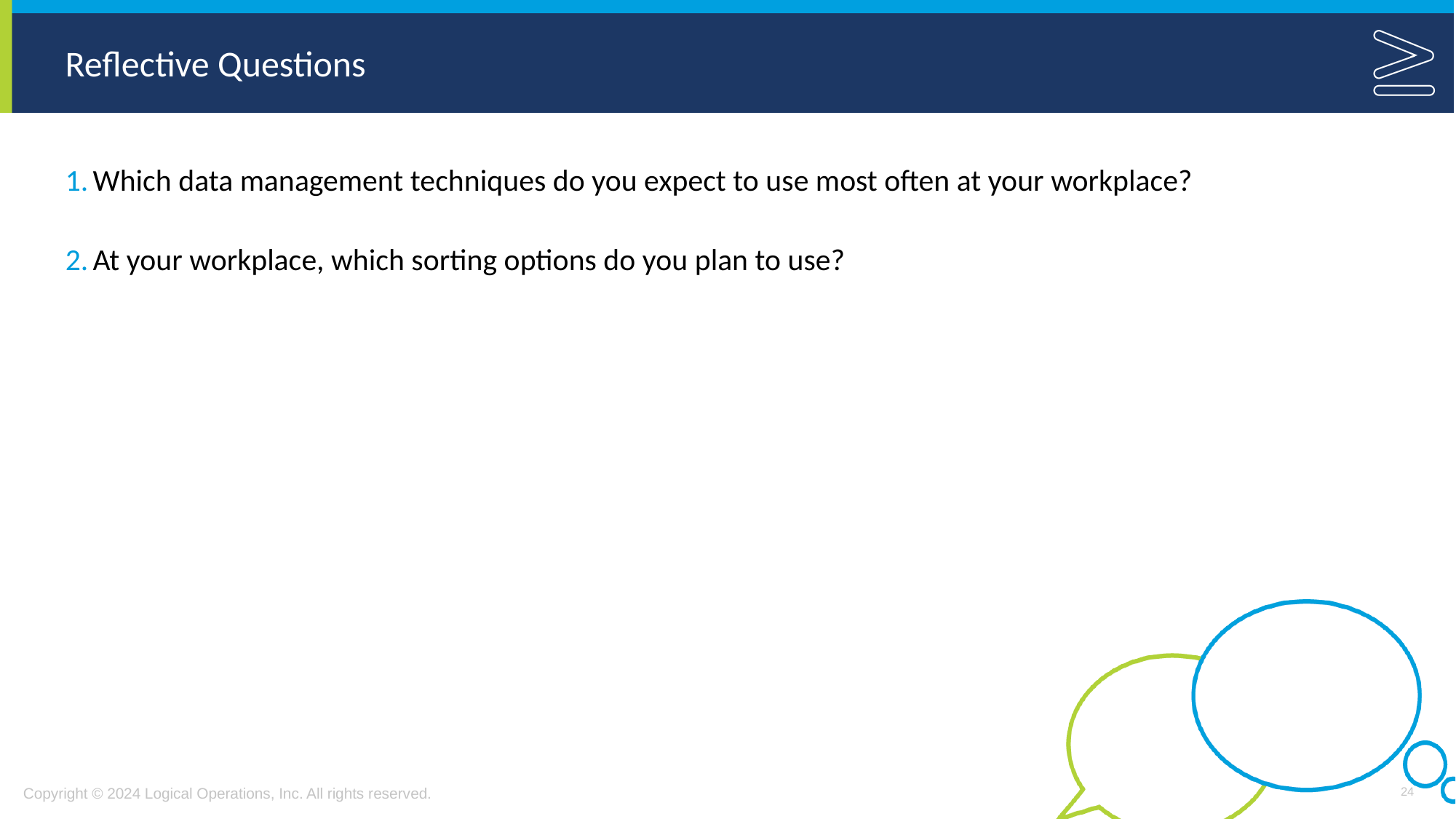

Which data management techniques do you expect to use most often at your workplace?
At your workplace, which sorting options do you plan to use?
24